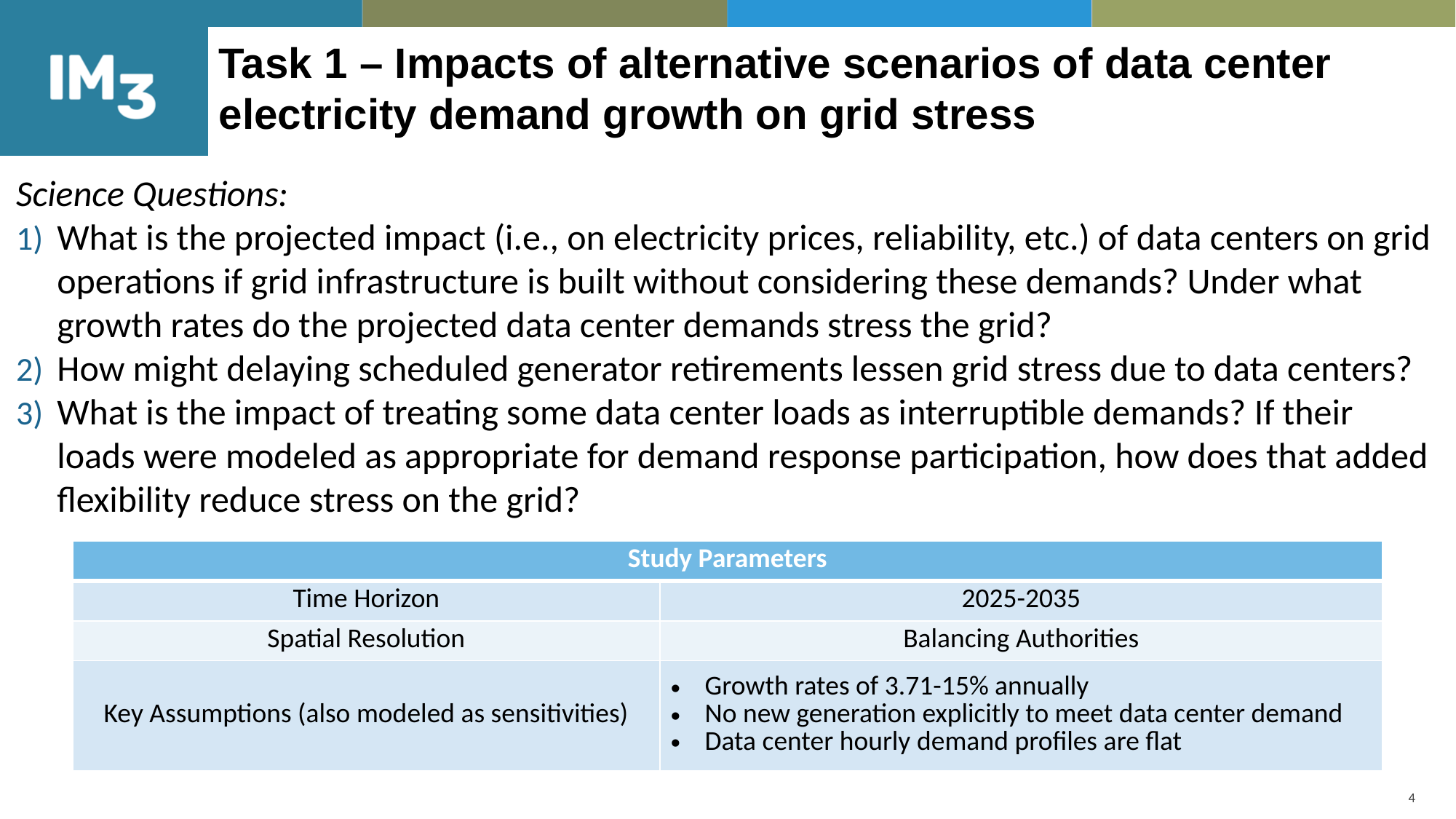

# Task 1 – Impacts of alternative scenarios of data center electricity demand growth on grid stress
Science Questions:
What is the projected impact (i.e., on electricity prices, reliability, etc.) of data centers on grid operations if grid infrastructure is built without considering these demands? Under what growth rates do the projected data center demands stress the grid?
How might delaying scheduled generator retirements lessen grid stress due to data centers?
What is the impact of treating some data center loads as interruptible demands? If their loads were modeled as appropriate for demand response participation, how does that added flexibility reduce stress on the grid?
| Study Parameters |  |
| --- | --- |
| Time Horizon | 2025-2035 |
| Spatial Resolution | Balancing Authorities |
| Key Assumptions (also modeled as sensitivities) | Growth rates of 3.71-15% annually No new generation explicitly to meet data center demand Data center hourly demand profiles are flat |
4